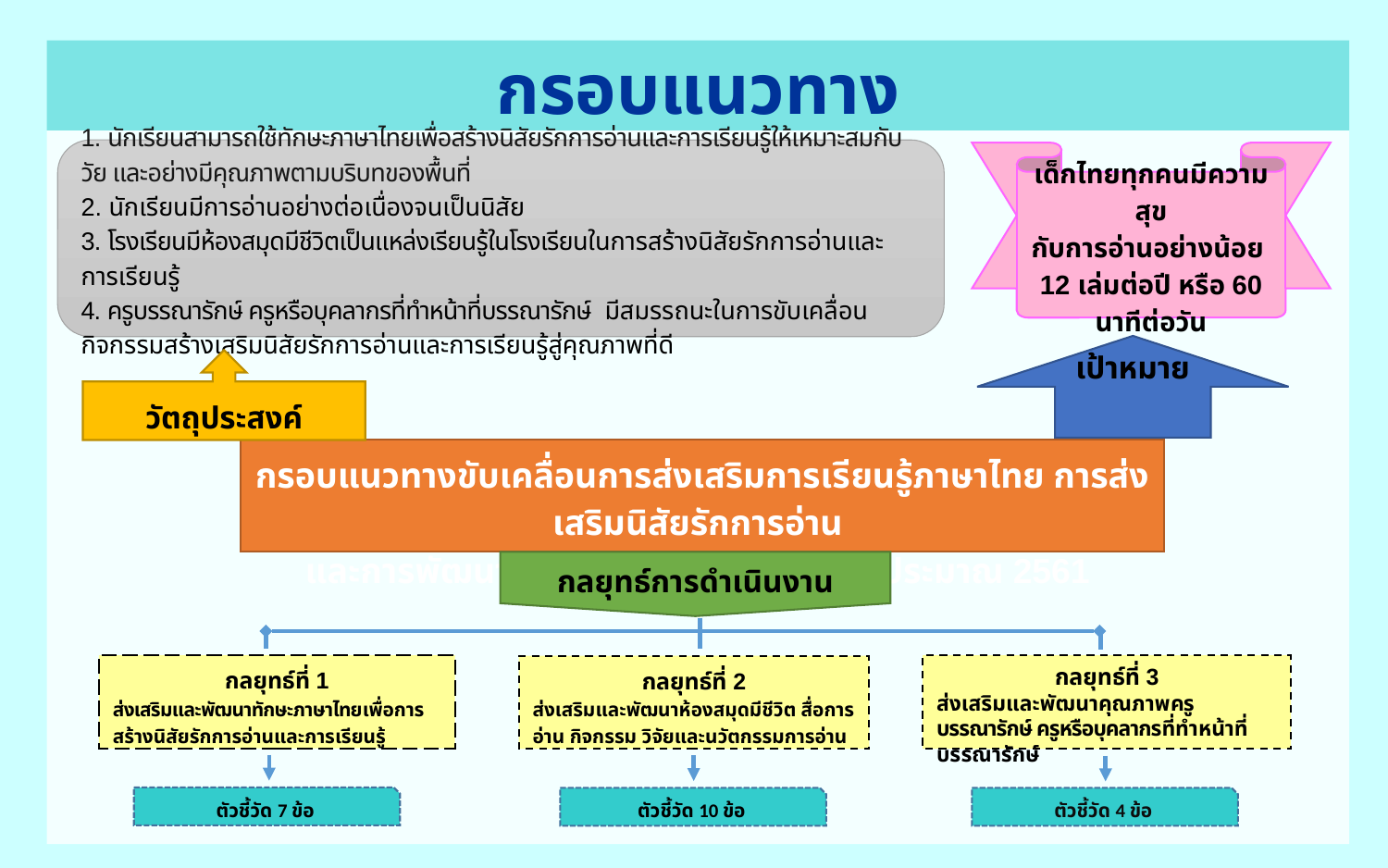

กรอบแนวทาง

1. นักเรียนสามารถใช้ทักษะภาษาไทยเพื่อสร้างนิสัยรักการอ่านและการเรียนรู้ให้เหมาะสมกับวัย และอย่างมีคุณภาพตามบริบทของพื้นที่
2. นักเรียนมีการอ่านอย่างต่อเนื่องจนเป็นนิสัย
3. โรงเรียนมีห้องสมุดมีชีวิตเป็นแหล่งเรียนรู้ในโรงเรียนในการสร้างนิสัยรักการอ่านและการเรียนรู้
4. ครูบรรณารักษ์ ครูหรือบุคลากรที่ทำหน้าที่บรรณารักษ์  มีสมรรถนะในการขับเคลื่อนกิจกรรมสร้างเสริมนิสัยรักการอ่านและการเรียนรู้สู่คุณภาพที่ดี
เด็กไทยทุกคนมีความสุข
กับการอ่านอย่างน้อย
12 เล่มต่อปี หรือ 60 นาทีต่อวัน

เป้าหมาย

วัตถุประสงค์

กรอบแนวทางขับเคลื่อนการส่งเสริมการเรียนรู้ภาษาไทย การส่งเสริมนิสัยรักการอ่าน
และการพัฒนาห้องสมุดมีชีวิต ประจำปีงบประมาณ 2561

กลยุทธ์การดำเนินงาน

กลยุทธ์ที่ 1
ส่งเสริมและพัฒนาทักษะภาษาไทยเพื่อการสร้างนิสัยรักการอ่านและการเรียนรู้

กลยุทธ์ที่ 3
ส่งเสริมและพัฒนาคุณภาพครูบรรณารักษ์ ครูหรือบุคลากรที่ทำหน้าที่บรรณารักษ์
กลยุทธ์ที่ 2
ส่งเสริมและพัฒนาห้องสมุดมีชีวิต สื่อการอ่าน กิจกรรม วิจัยและนวัตกรรมการอ่าน

ตัวชี้วัด 7 ข้อ
ตัวชี้วัด 10 ข้อ
ตัวชี้วัด 4 ข้อ